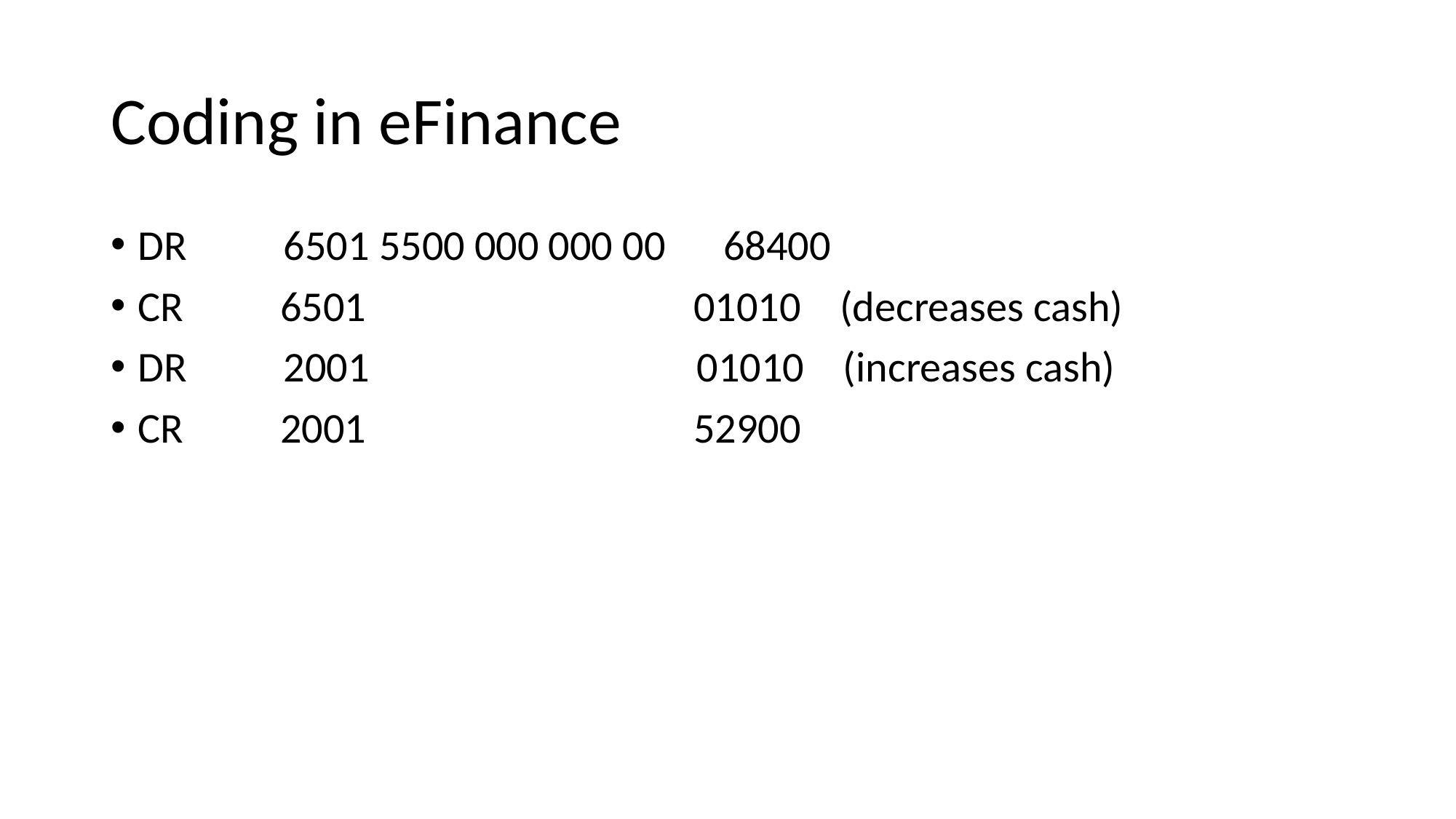

# Coding in eFinance
DR          6501 5500 000 000 00      68400
CR          6501                                  01010    (decreases cash)
DR          2001                                  01010    (increases cash)
CR          2001                                  52900